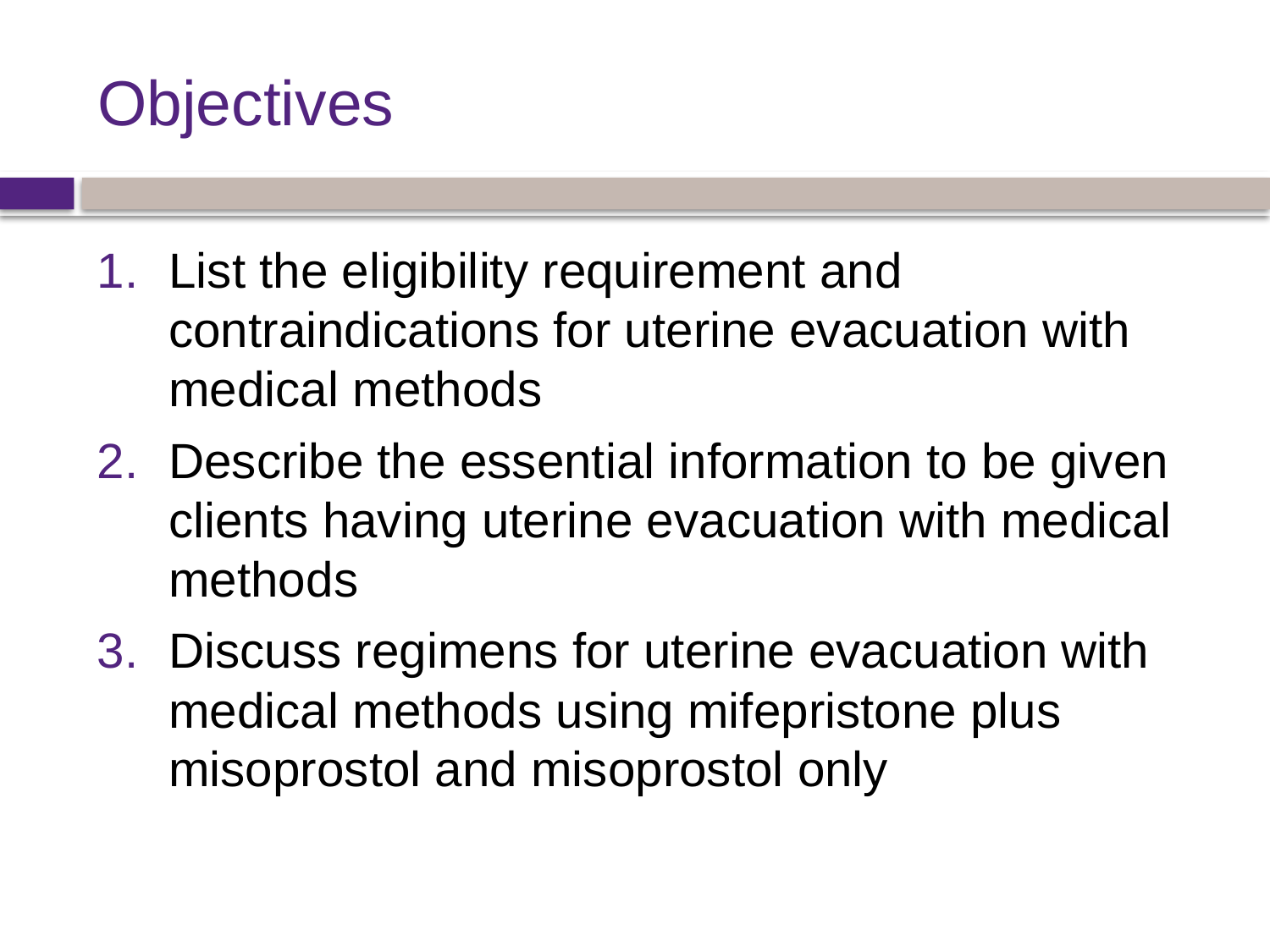

# Objectives
List the eligibility requirement and contraindications for uterine evacuation with medical methods
Describe the essential information to be given clients having uterine evacuation with medical methods
Discuss regimens for uterine evacuation with medical methods using mifepristone plus misoprostol and misoprostol only